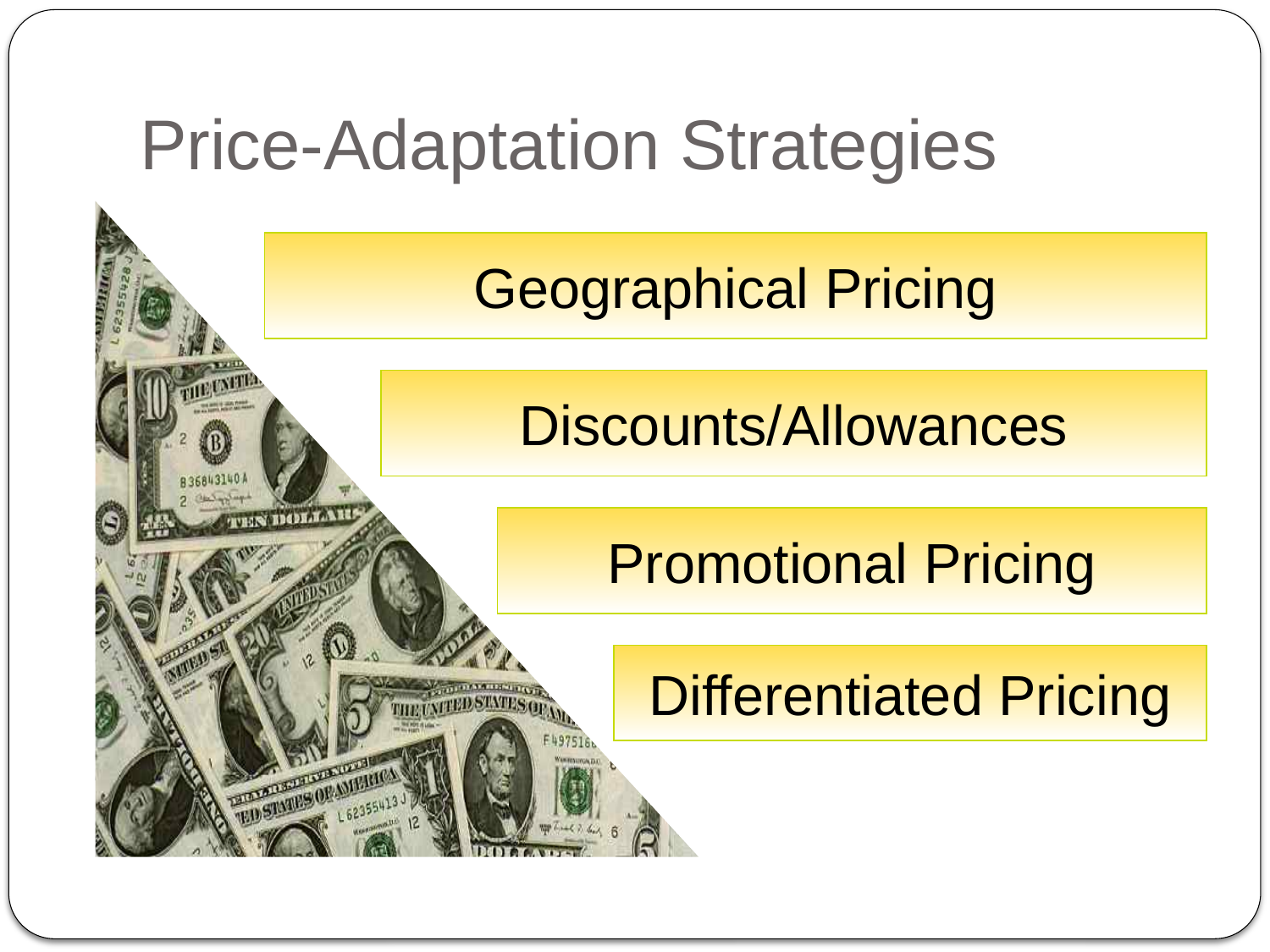

# Price-Adaptation Strategies

Geographical Pricing
Discounts/Allowances
Promotional Pricing
Differentiated Pricing